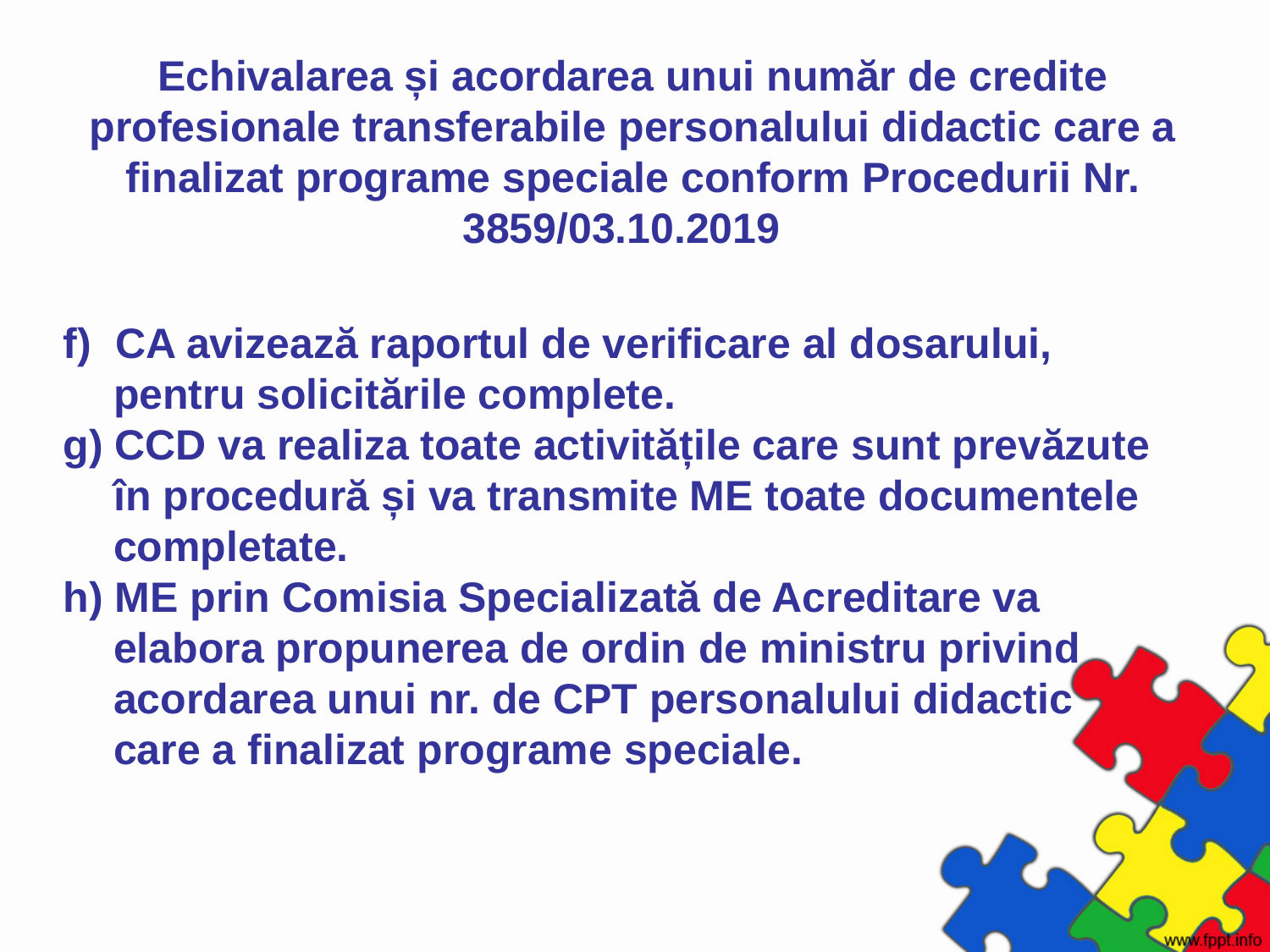

# Echivalarea și acordarea unui număr de credite profesionale transferabile personalului didactic care a finalizat programe speciale conform Procedurii Nr. 3859/03.10.2019
f)  CA avizează raportul de verificare al dosarului, pentru solicitările complete.
g) CCD va realiza toate activitățile care sunt prevăzute în procedură și va transmite ME toate documentele completate.
h) ME prin Comisia Specializată de Acreditare va elabora propunerea de ordin de ministru privind acordarea unui nr. de CPT personalului didactic care a finalizat programe speciale.